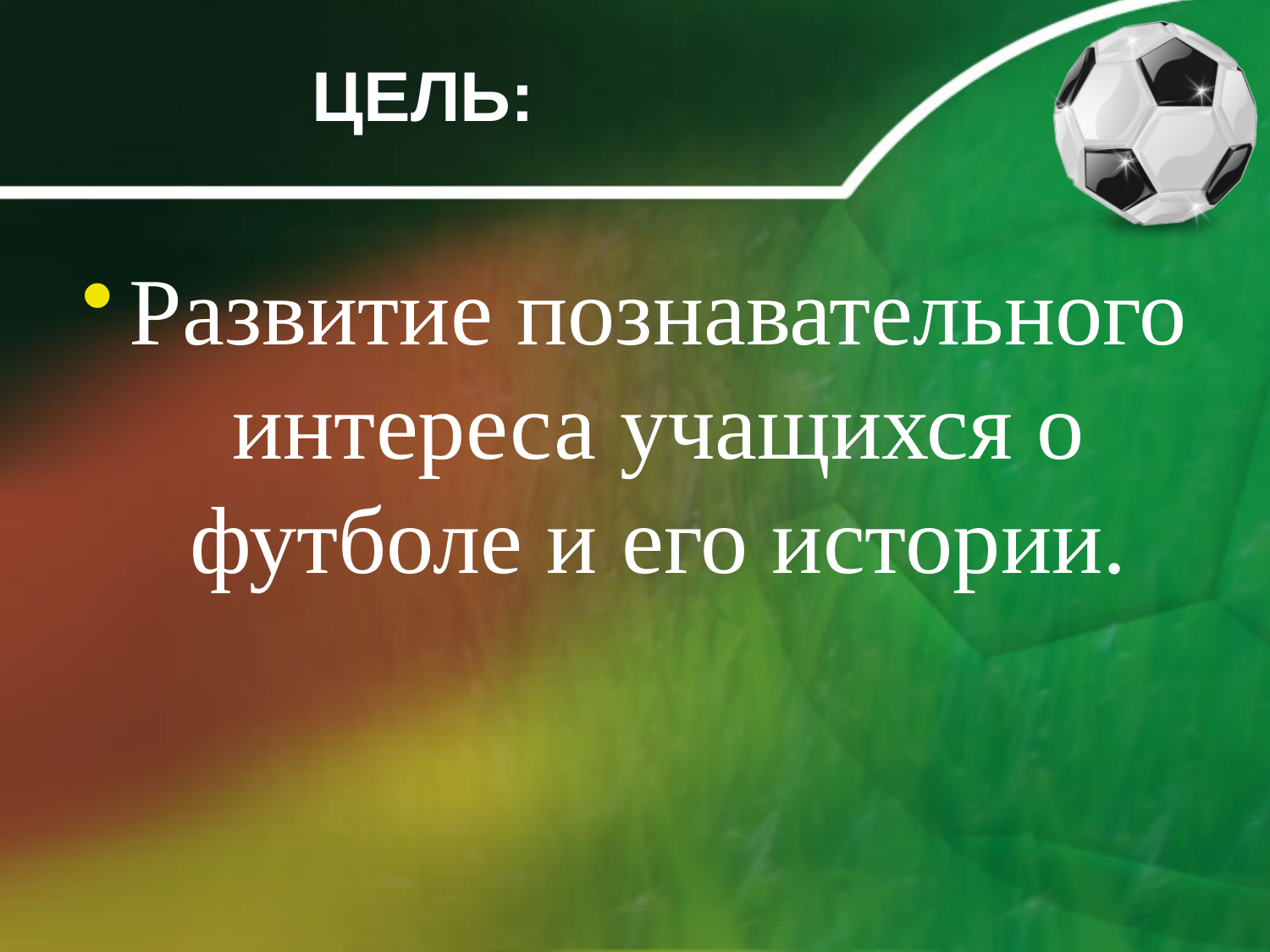

# ЦЕЛЬ:
Развитие познавательного интереса учащихся о футболе и его истории.